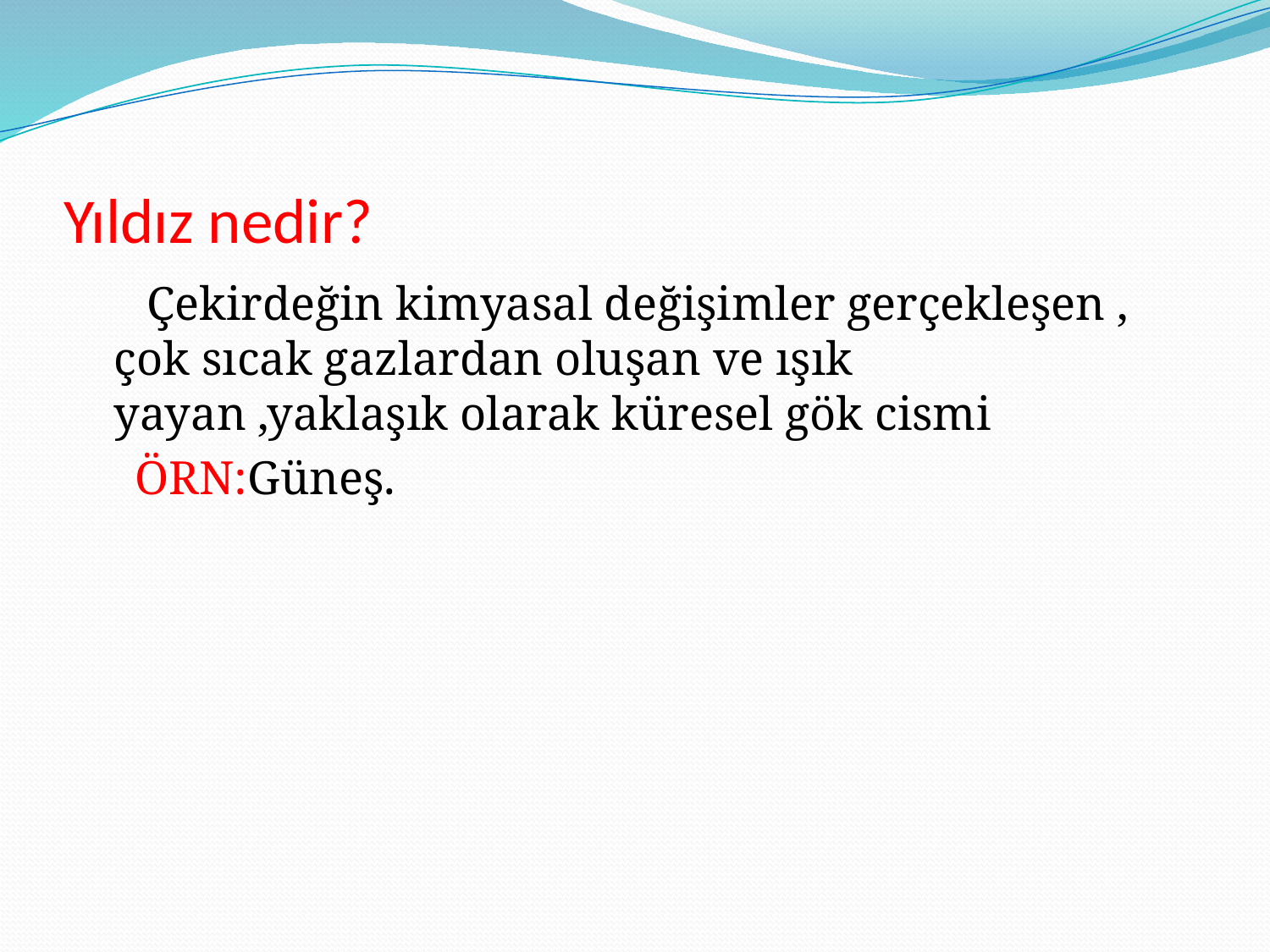

# Yıldız nedir?
      Çekirdeğin kimyasal değişimler gerçekleşen , çok sıcak gazlardan oluşan ve ışık yayan ,yaklaşık olarak küresel gök cismi
     ÖRN:Güneş.